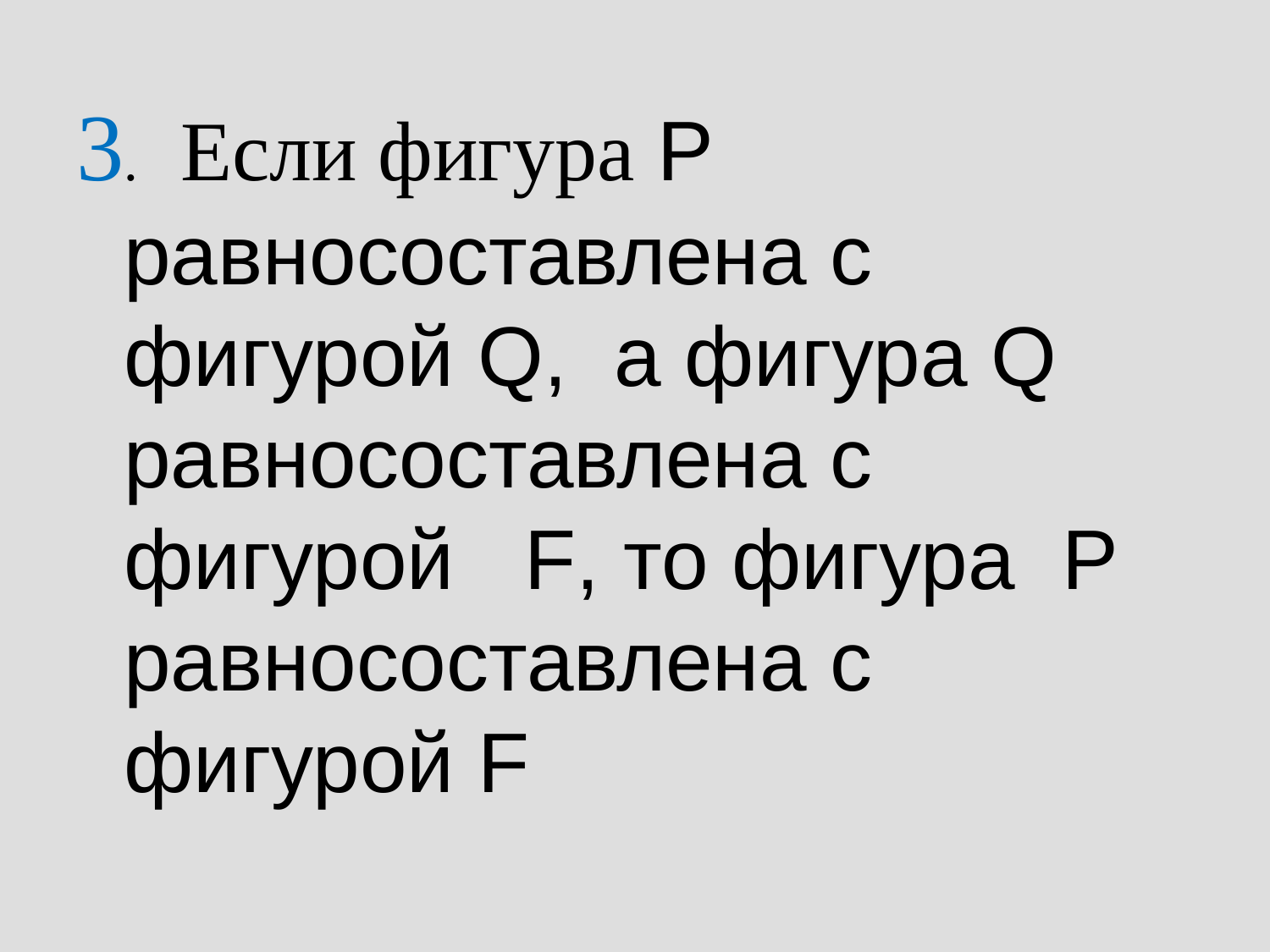

#
3.   Если фигура P  равносоставлена с фигурой Q,  а фигура Q равносоставлена с фигурой   F, то фигура  P  равносоставлена с фигурой F